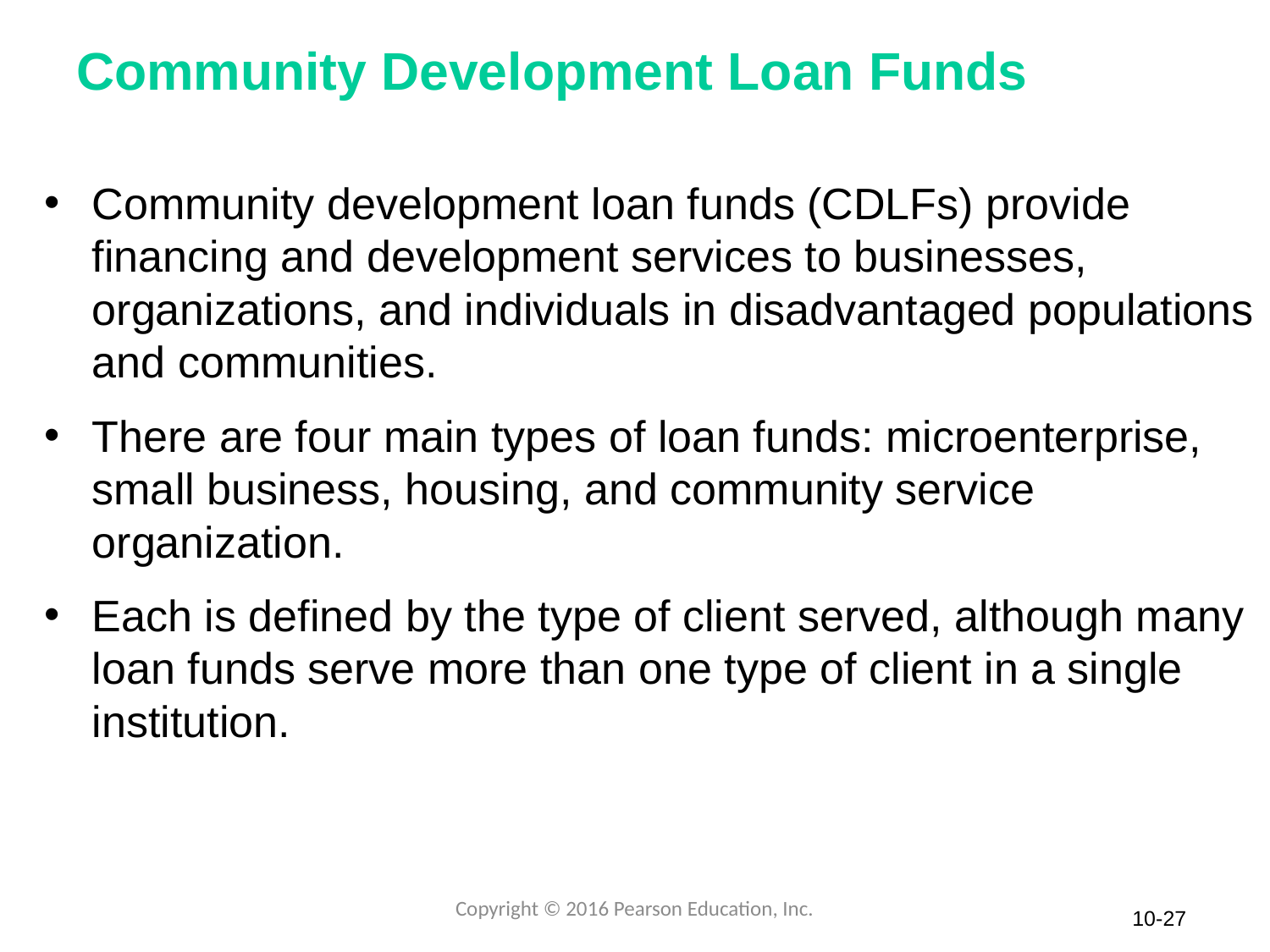

# Community Development Loan Funds
Community development loan funds (CDLFs) provide financing and development services to businesses, organizations, and individuals in disadvantaged populations and communities.

There are four main types of loan funds: microenterprise, small business, housing, and community service organization.

Each is defined by the type of client served, although many loan funds serve more than one type of client in a single institution.
Copyright © 2016 Pearson Education, Inc.